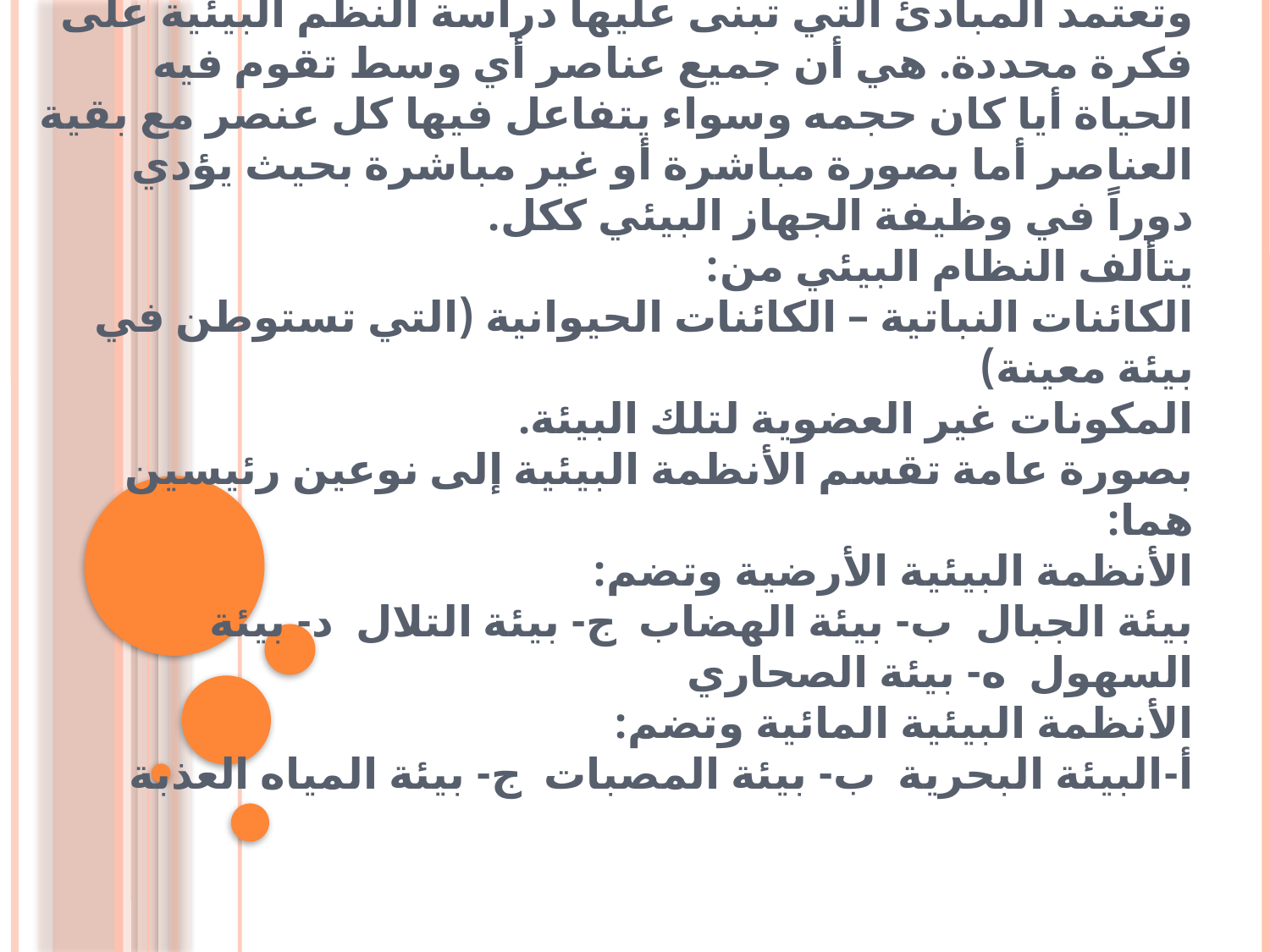

# النظام البيئي Eco System : يقصد به تواجد المجموعات الحية ضمن وسط طبيعي غير حي ( ماء وهواء وتربة وطاقة ) وبالتالي فهو كيان متكامل يتألف من كائنات حية ومكونات غير حية وطاقة شمسية ومن التفاعلات المتبادلة فيه . وتعتمد المبادئ التي تبنى عليها دراسة النظم البيئية على فكرة محددة. هي أن جميع عناصر أي وسط تقوم فيه الحياة أيا كان حجمه وسواء يتفاعل فيها كل عنصر مع بقية العناصر أما بصورة مباشرة أو غير مباشرة بحيث يؤدي دوراً في وظيفة الجهاز البيئي ككل. يتألف النظام البيئي من: الكائنات النباتية – الكائنات الحيوانية (التي تستوطن في بيئة معينة) المكونات غير العضوية لتلك البيئة. بصورة عامة تقسم الأنظمة البيئية إلى نوعين رئيسين هما: الأنظمة البيئية الأرضية وتضم: بيئة الجبال  ب- بيئة الهضاب  ج- بيئة التلال  د- بيئة السهول  ه- بيئة الصحاري الأنظمة البيئية المائية وتضم: أ-البيئة البحرية  ب- بيئة المصبات  ج- بيئة المياه العذبة